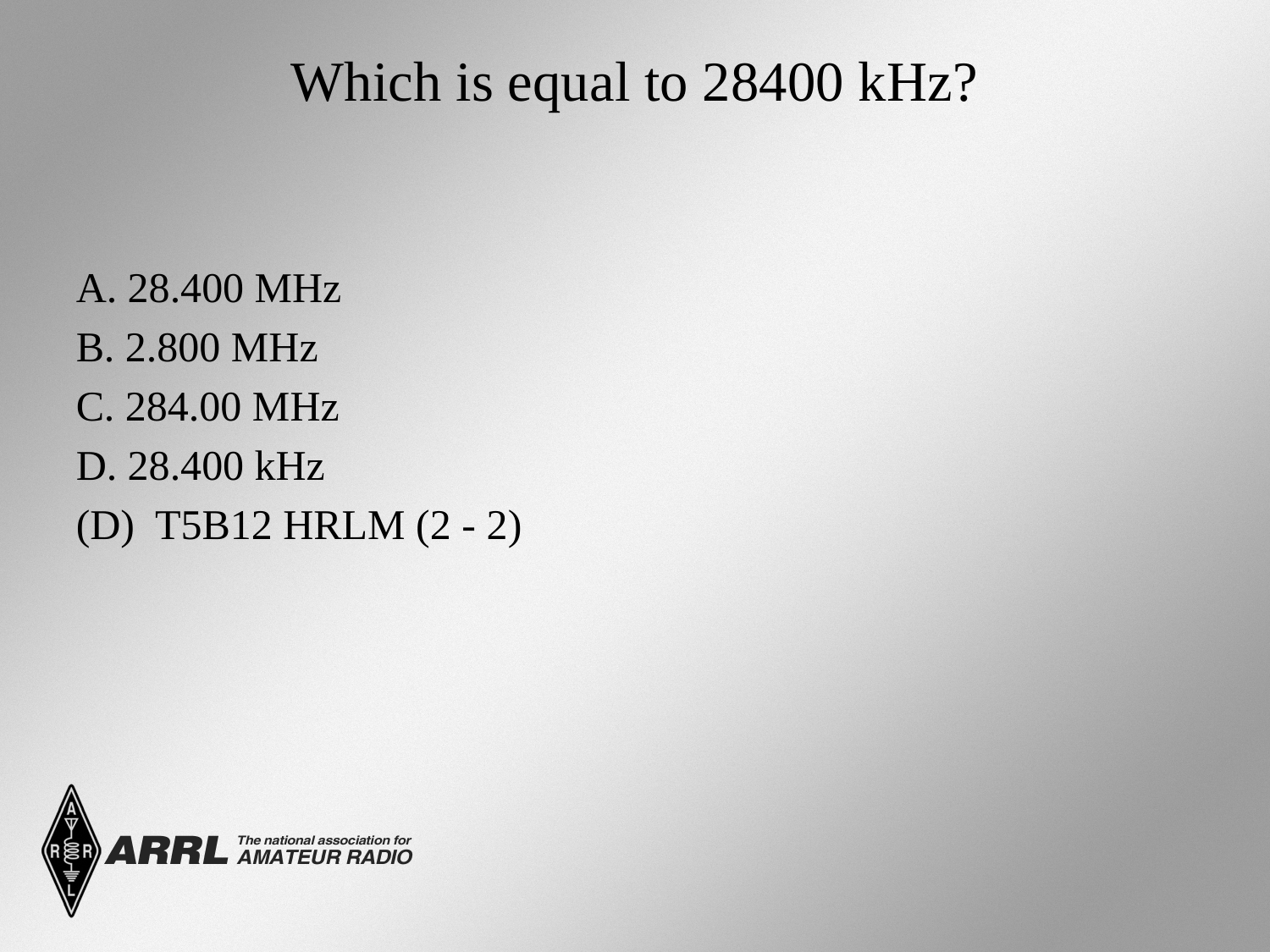

# Which is equal to 28400 kHz?
A. 28.400 MHz
B. 2.800 MHz
C. 284.00 MHz
D. 28.400 kHz
(D)  T5B12 HRLM (2 - 2)